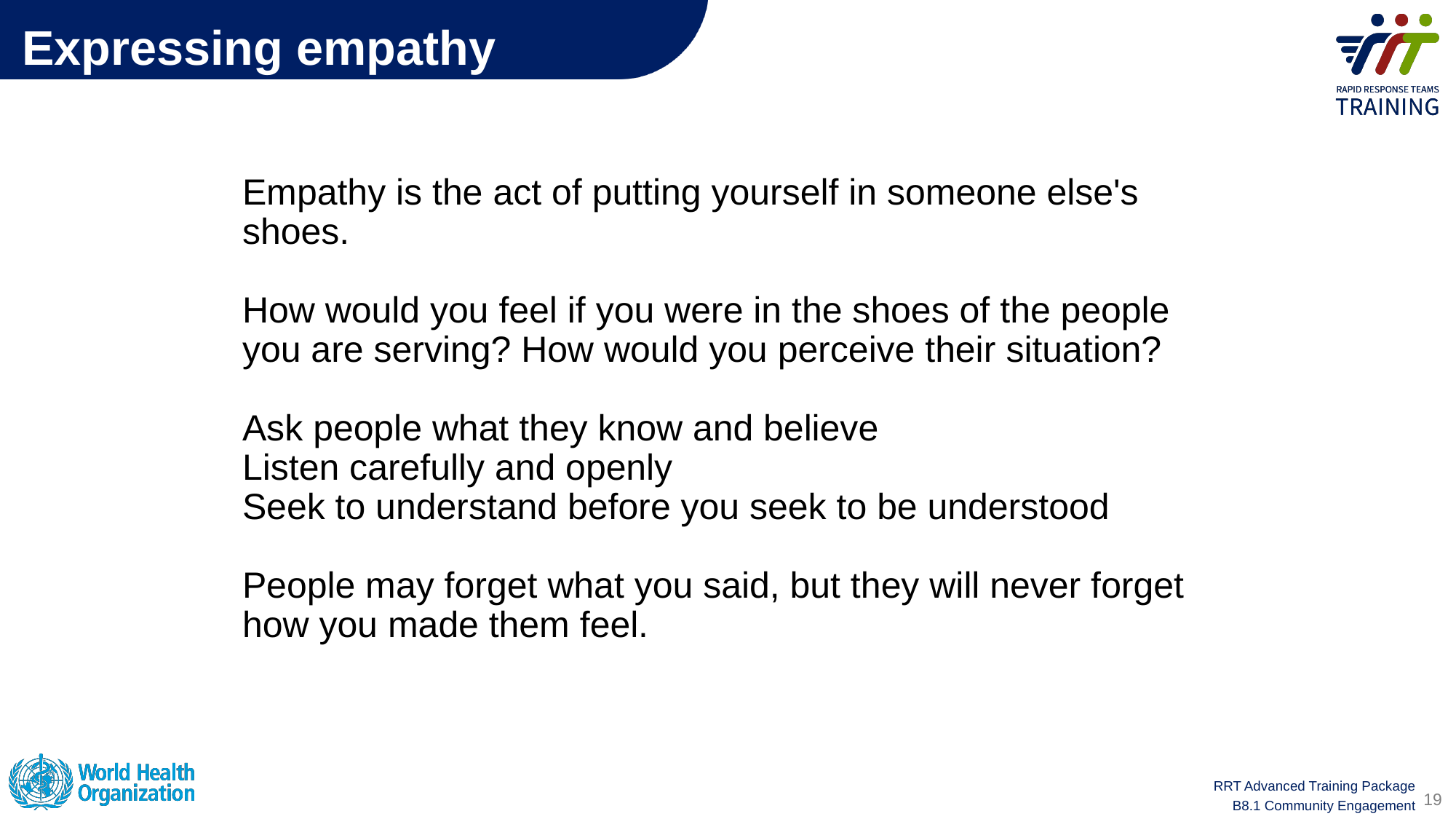

Expressing empathy
Empathy is the act of putting yourself in someone else's shoes.

How would you feel if you were in the shoes of the people you are serving? How would you perceive their situation?

Ask people what they know and believe
Listen carefully and openly
Seek to understand before you seek to be understood

People may forget what you said, but they will never forget how you made them feel.